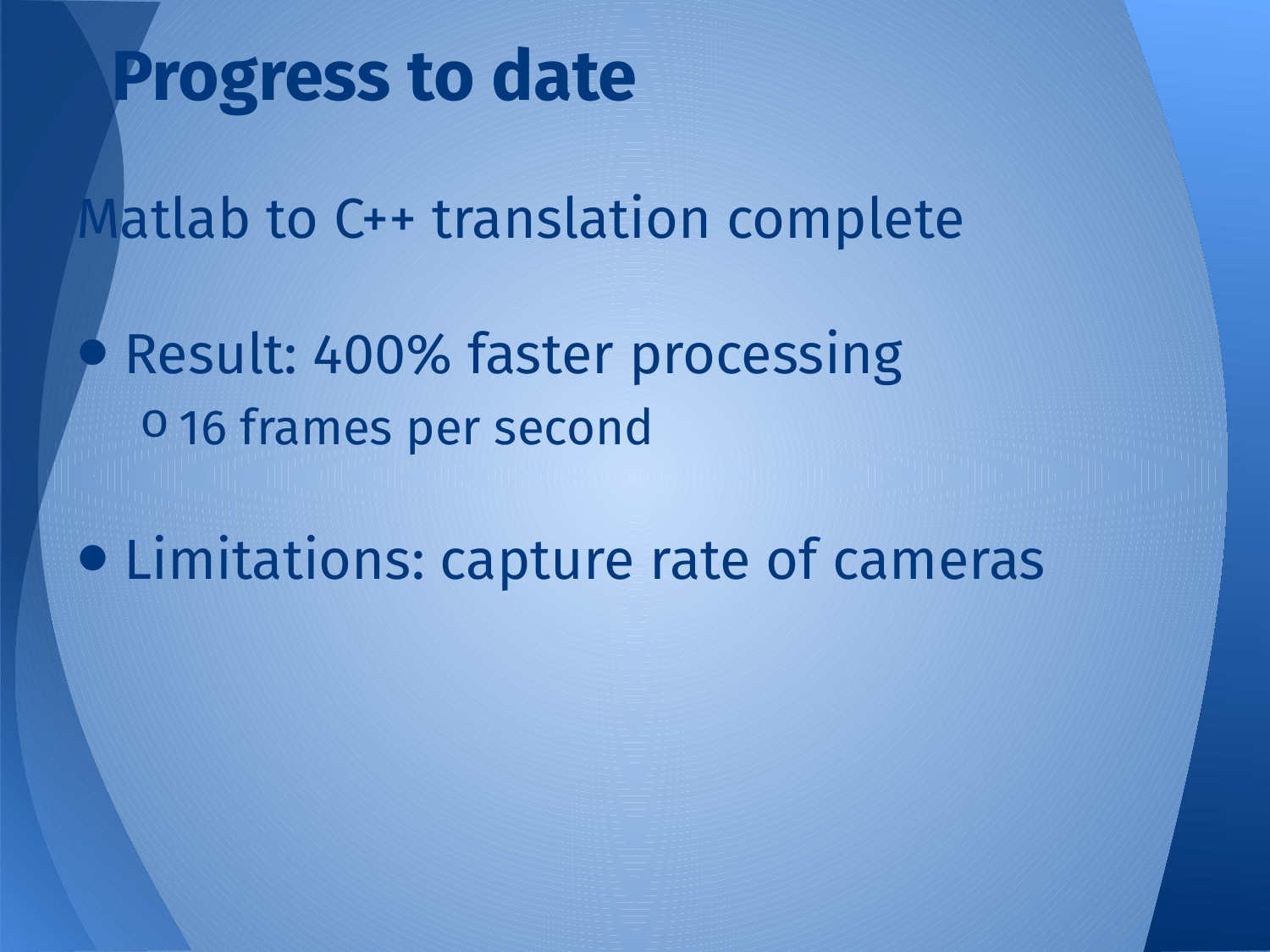

# Progress to date
Matlab to C++ translation complete

Result: 400% faster processing
16 frames per second

Limitations: capture rate of cameras